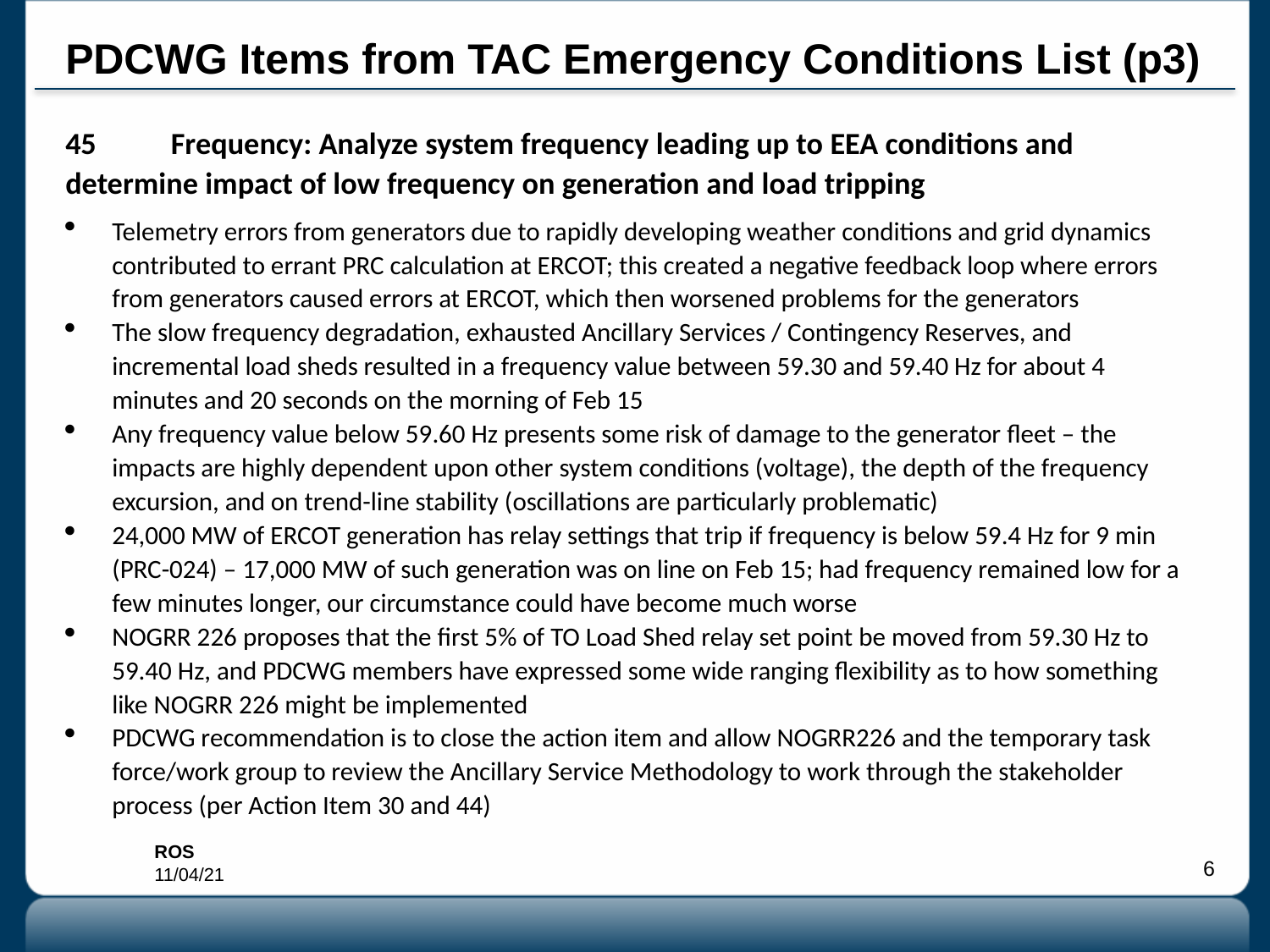

# PDCWG Items from TAC Emergency Conditions List (p3)
45	Frequency: Analyze system frequency leading up to EEA conditions and determine impact of low frequency on generation and load tripping
Telemetry errors from generators due to rapidly developing weather conditions and grid dynamics contributed to errant PRC calculation at ERCOT; this created a negative feedback loop where errors from generators caused errors at ERCOT, which then worsened problems for the generators
The slow frequency degradation, exhausted Ancillary Services / Contingency Reserves, and incremental load sheds resulted in a frequency value between 59.30 and 59.40 Hz for about 4 minutes and 20 seconds on the morning of Feb 15
Any frequency value below 59.60 Hz presents some risk of damage to the generator fleet – the impacts are highly dependent upon other system conditions (voltage), the depth of the frequency excursion, and on trend-line stability (oscillations are particularly problematic)
24,000 MW of ERCOT generation has relay settings that trip if frequency is below 59.4 Hz for 9 min (PRC-024) – 17,000 MW of such generation was on line on Feb 15; had frequency remained low for a few minutes longer, our circumstance could have become much worse
NOGRR 226 proposes that the first 5% of TO Load Shed relay set point be moved from 59.30 Hz to 59.40 Hz, and PDCWG members have expressed some wide ranging flexibility as to how something like NOGRR 226 might be implemented
PDCWG recommendation is to close the action item and allow NOGRR226 and the temporary task force/work group to review the Ancillary Service Methodology to work through the stakeholder process (per Action Item 30 and 44)